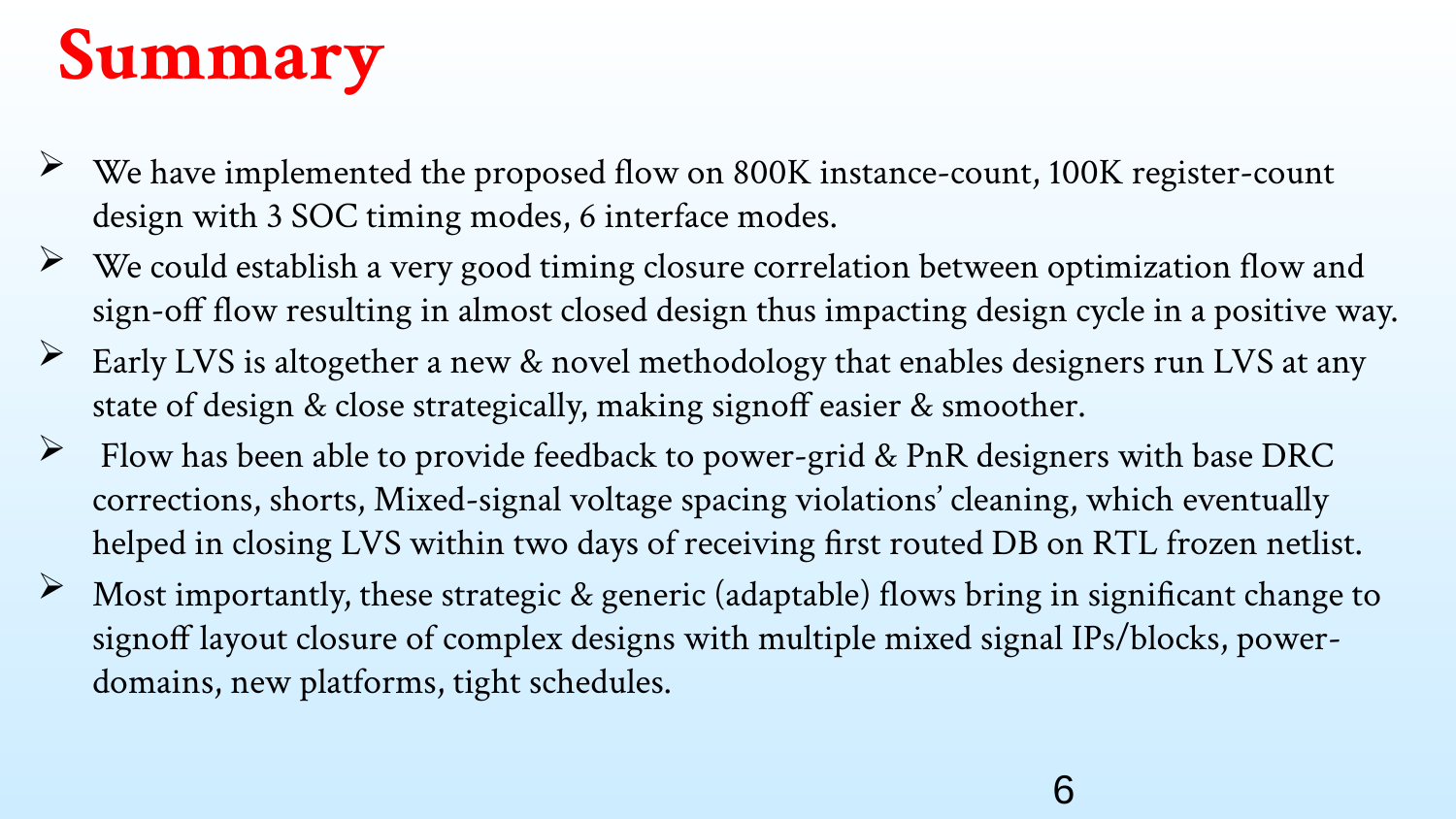

# Summary

We have implemented the proposed flow on 800K instance-count, 100K register-count design with 3 SOC timing modes, 6 interface modes.
We could establish a very good timing closure correlation between optimization flow and sign-off flow resulting in almost closed design thus impacting design cycle in a positive way.
Early LVS is altogether a new & novel methodology that enables designers run LVS at any state of design & close strategically, making signoff easier & smoother.
 Flow has been able to provide feedback to power-grid & PnR designers with base DRC corrections, shorts, Mixed-signal voltage spacing violations’ cleaning, which eventually helped in closing LVS within two days of receiving first routed DB on RTL frozen netlist.
Most importantly, these strategic & generic (adaptable) flows bring in significant change to signoff layout closure of complex designs with multiple mixed signal IPs/blocks, power-domains, new platforms, tight schedules.

6